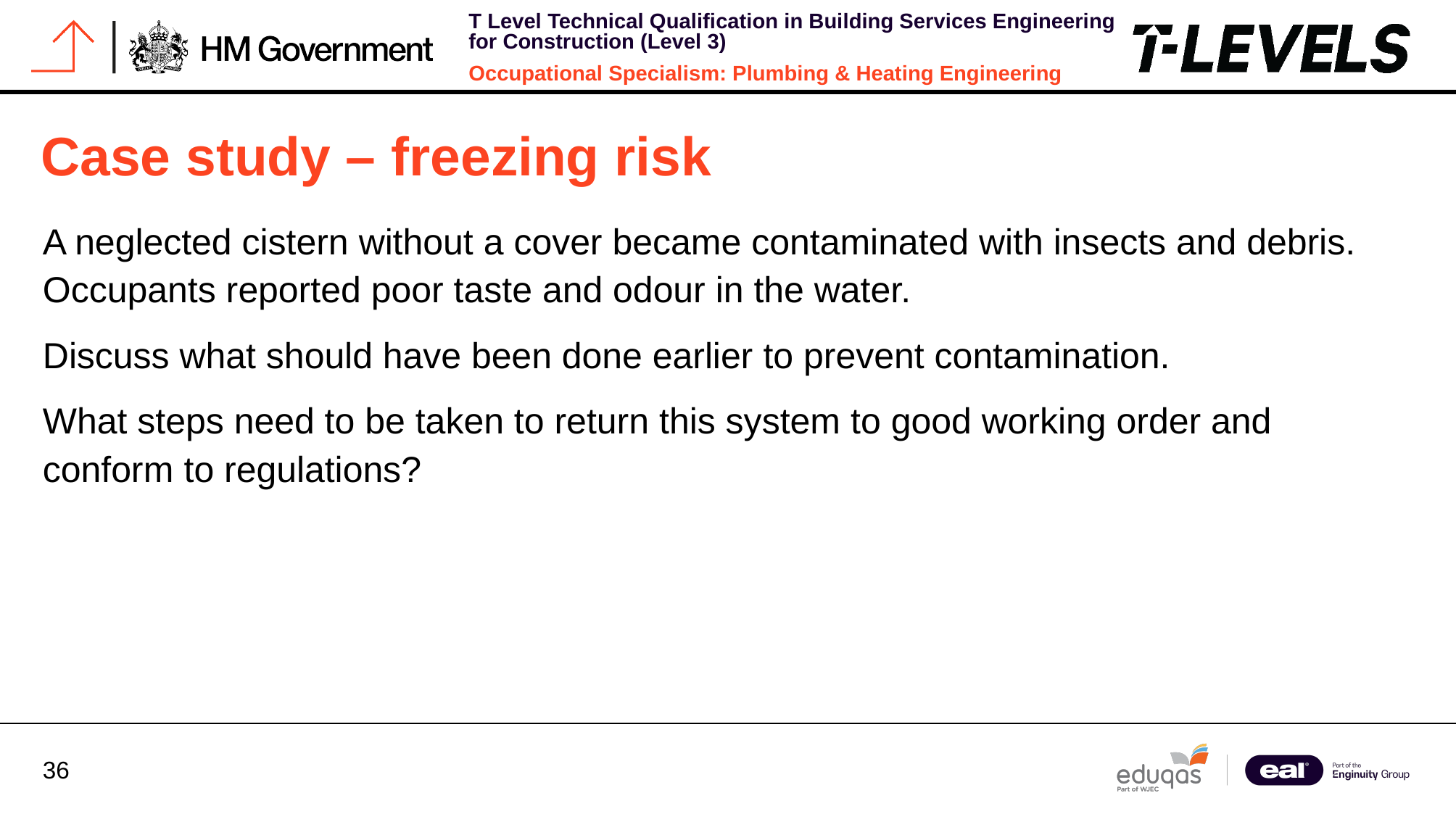

# Case study – freezing risk
A neglected cistern without a cover became contaminated with insects and debris. Occupants reported poor taste and odour in the water.
Discuss what should have been done earlier to prevent contamination.
What steps need to be taken to return this system to good working order and conform to regulations?